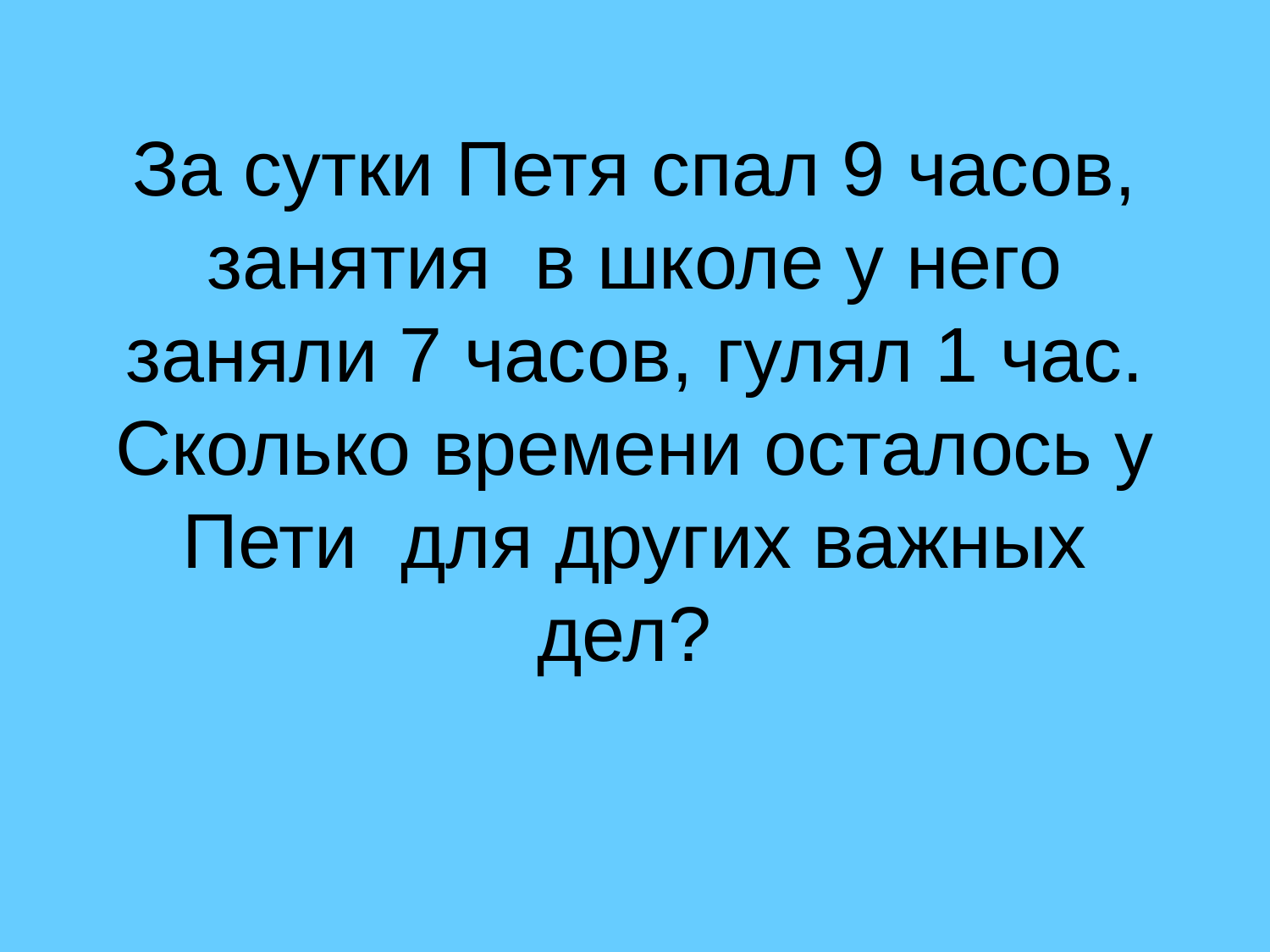

# За сутки Петя спал 9 часов, занятия  в школе у него заняли 7 часов, гулял 1 час. Сколько времени осталось у Пети  для других важных дел?